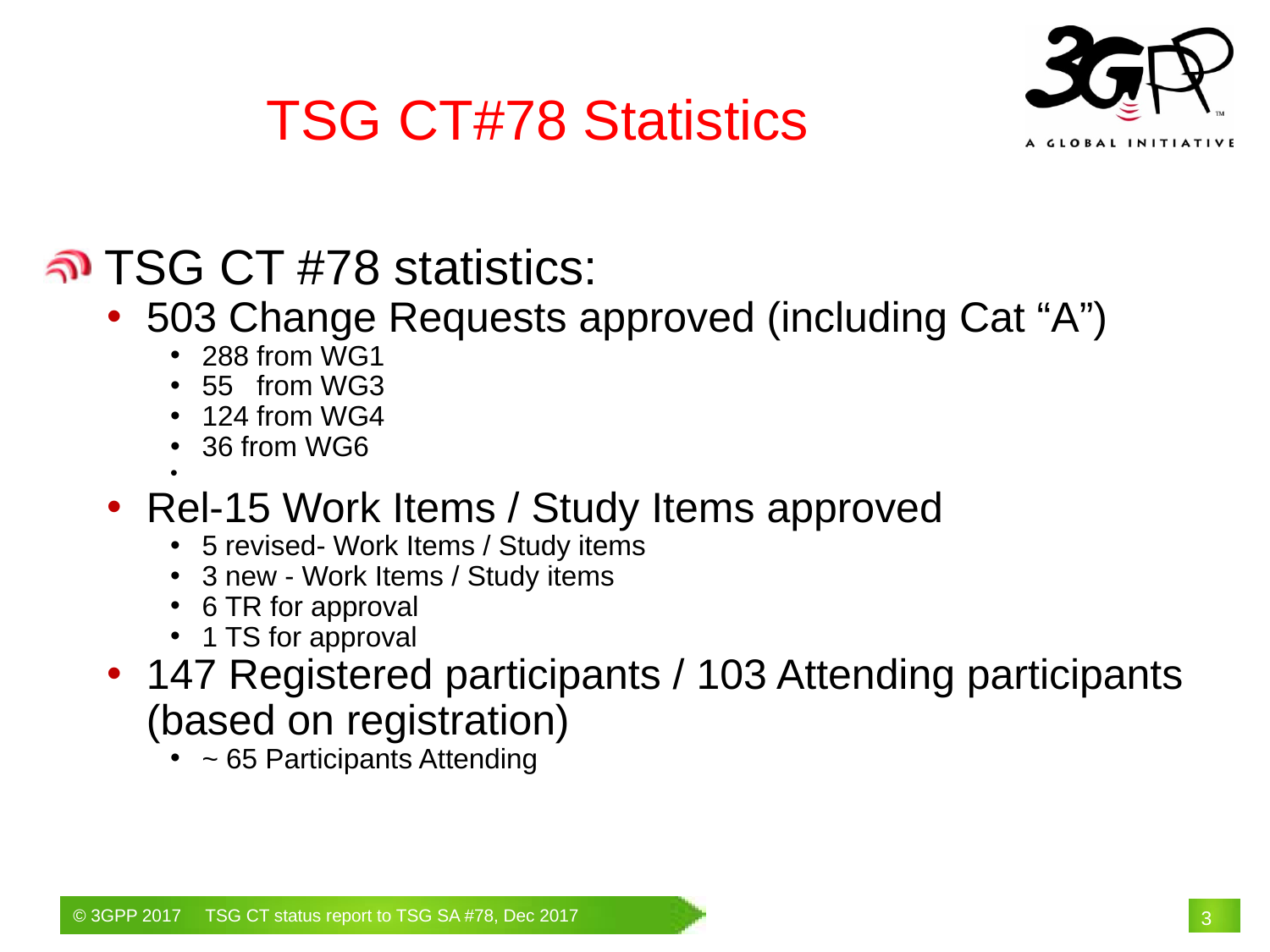

TSG CT#78 Statistics
 TSG CT #78 statistics:
503 Change Requests approved (including Cat “A”)
288 from WG1
55   from WG3
124 from WG4
36 from WG6

Rel-15 Work Items / Study Items approved
5 revised- Work Items / Study items
3 new - Work Items / Study items
6 TR for approval
1 TS for approval
147 Registered participants / 103 Attending participants (based on registration)
~ 65 Participants Attending

# 3